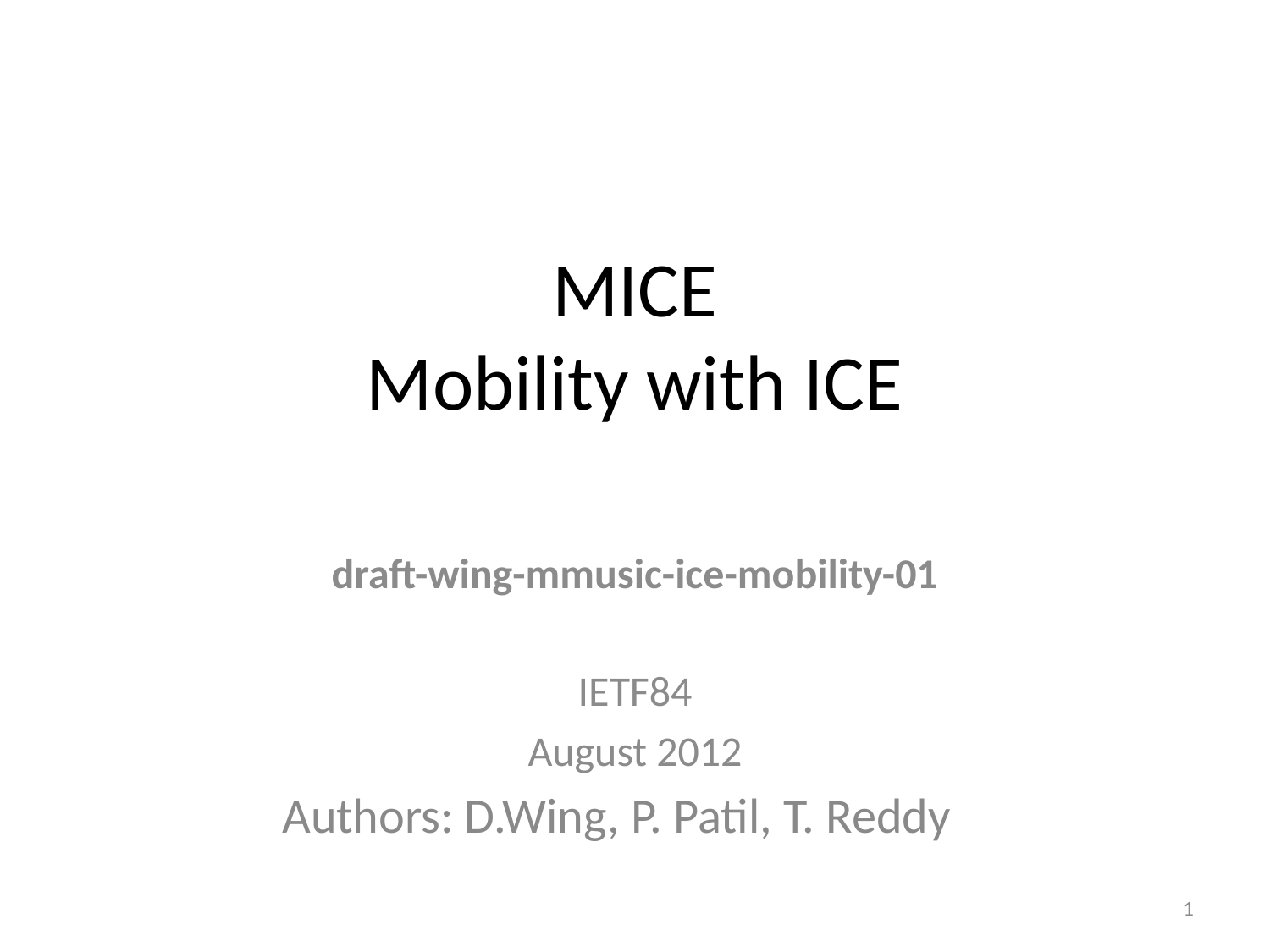

# MICE Mobility with ICE
draft-wing-mmusic-ice-mobility-01

IETF84
August 2012

Authors: D.Wing, P. Patil, T. Reddy

1